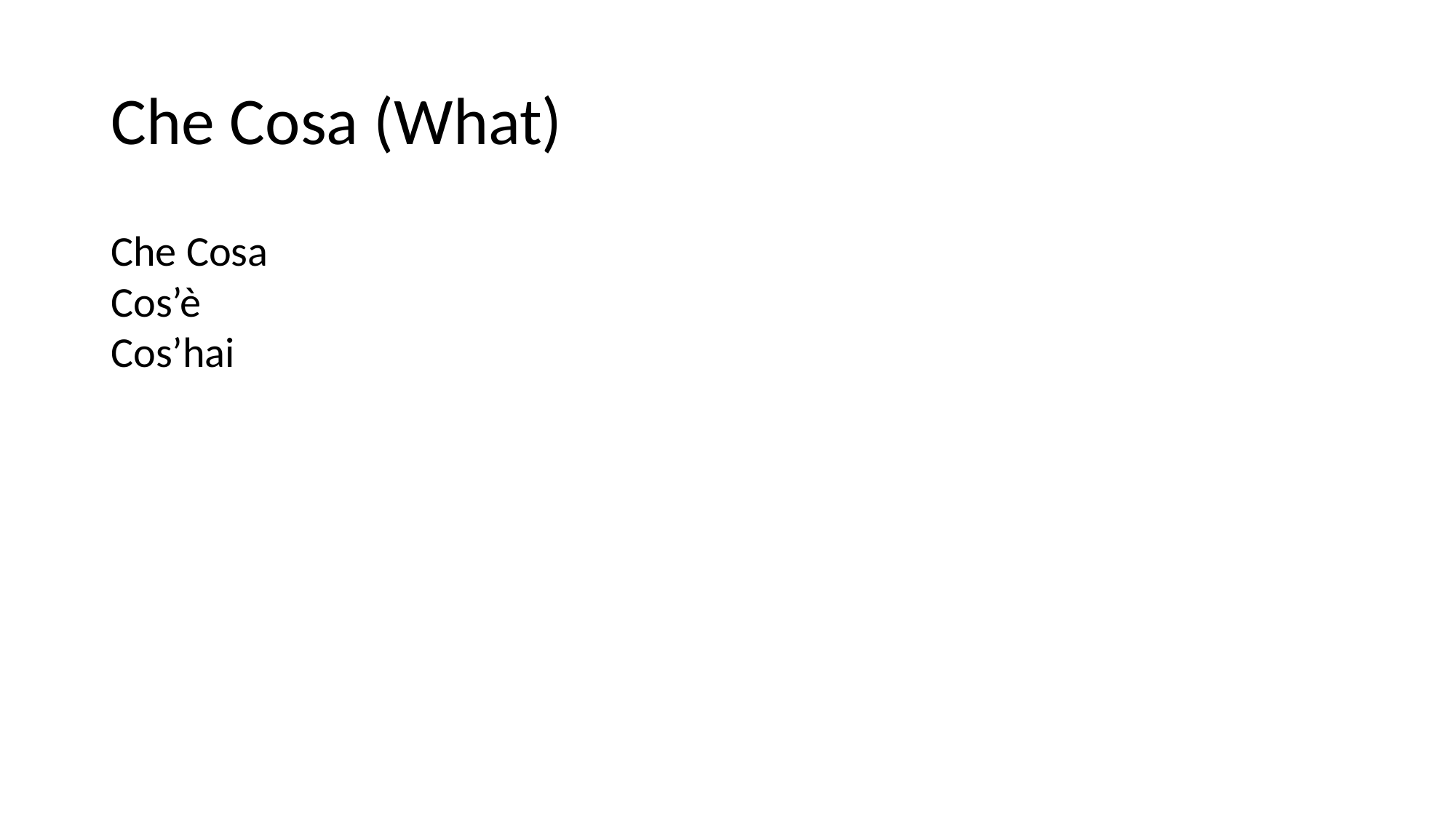

# Che Cosa (What)
Che Cosa
Cos’è
Cos’hai